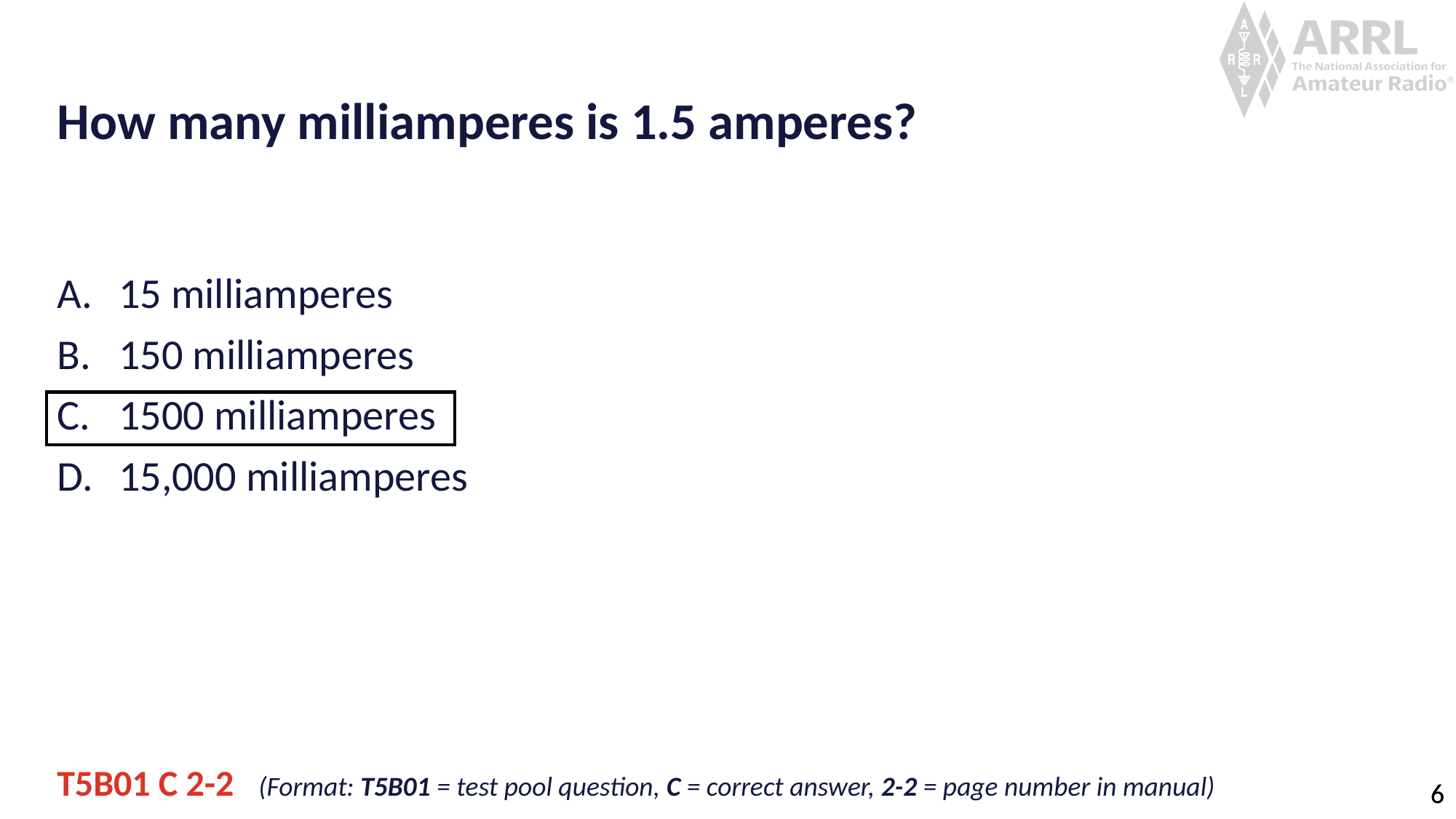

# How many milliamperes is 1.5 amperes?
15 milliamperes
150 milliamperes
1500 milliamperes
15,000 milliamperes

T5B01 C 2-2   (Format: T5B01 = test pool question, C = correct answer, 2-2 = page number in manual)